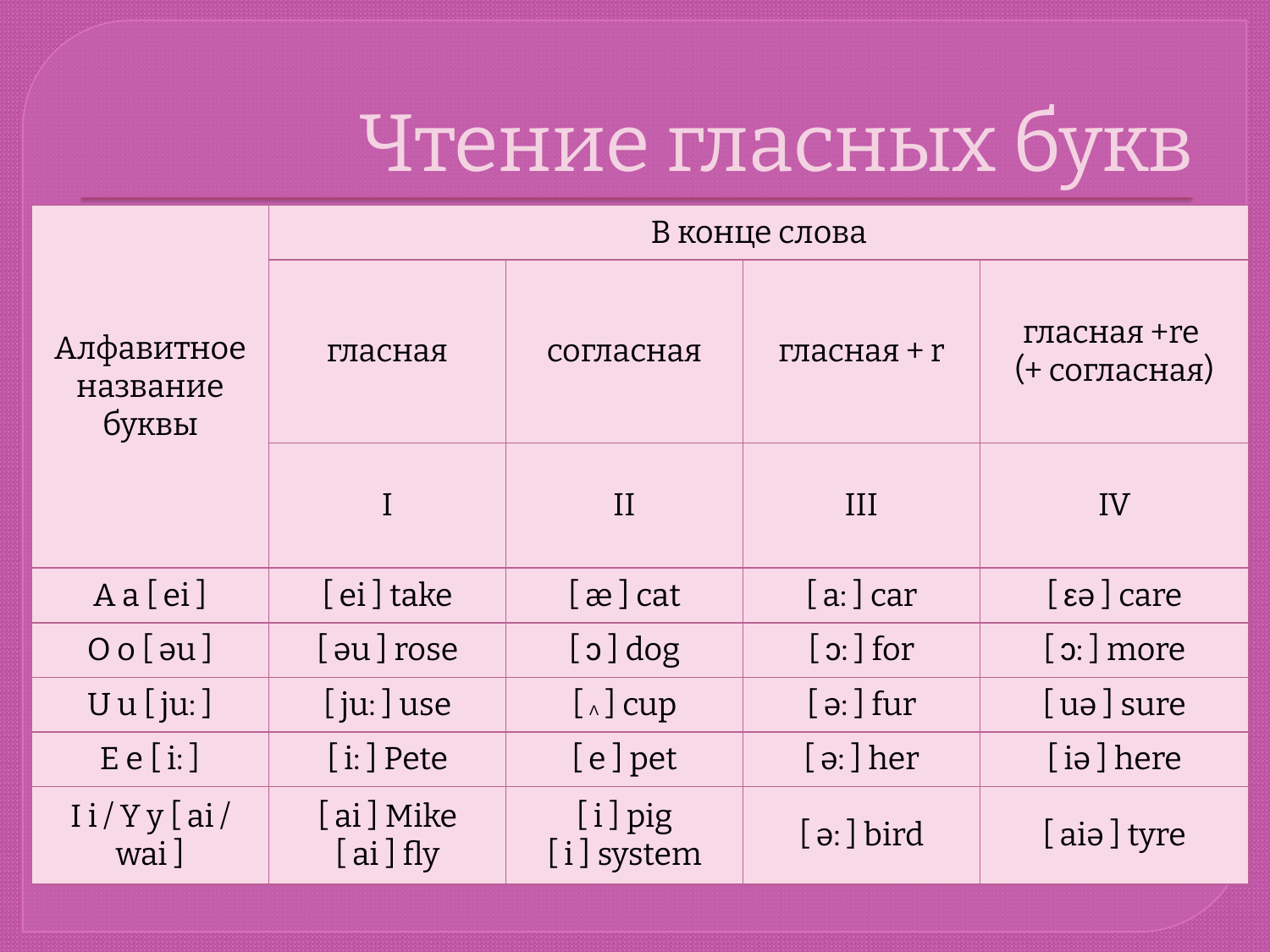

# Чтение гласных букв
| Алфавитное название буквы | В конце слова |  |  |  |
| --- | --- | --- | --- | --- |
|  | гласная | согласная | гласная + r | гласная +re  (+ согласная) |
|  | I | II | III | IV |
| А а [ ei ] | [ ei ] take | [ æ ] cat | [ a: ] car | [ εə ] care |
| O o [ əu ] | [ əu ] rose | [ ɔ ] dog | [ ɔ: ] for | [ ɔ: ] more |
| U u [ ju: ] | [ ju: ] use | [ Λ ] cup | [ ə: ] fur | [ uə ] sure |
| E e [ i: ] | [ i: ] Pete | [ e ] pet | [ ə: ] her | [ iə ] here |
| I i / Y y [ ai / wai ] | [ ai ] Mike [ ai ] fly | [ i ] pig [ i ] system | [ ə: ] bird | [ aiə ] tyre |
| I тип чтения | II тип чтения | III тип чтения | IV тип чтения |
| --- | --- | --- | --- |
|  |  |  |  |